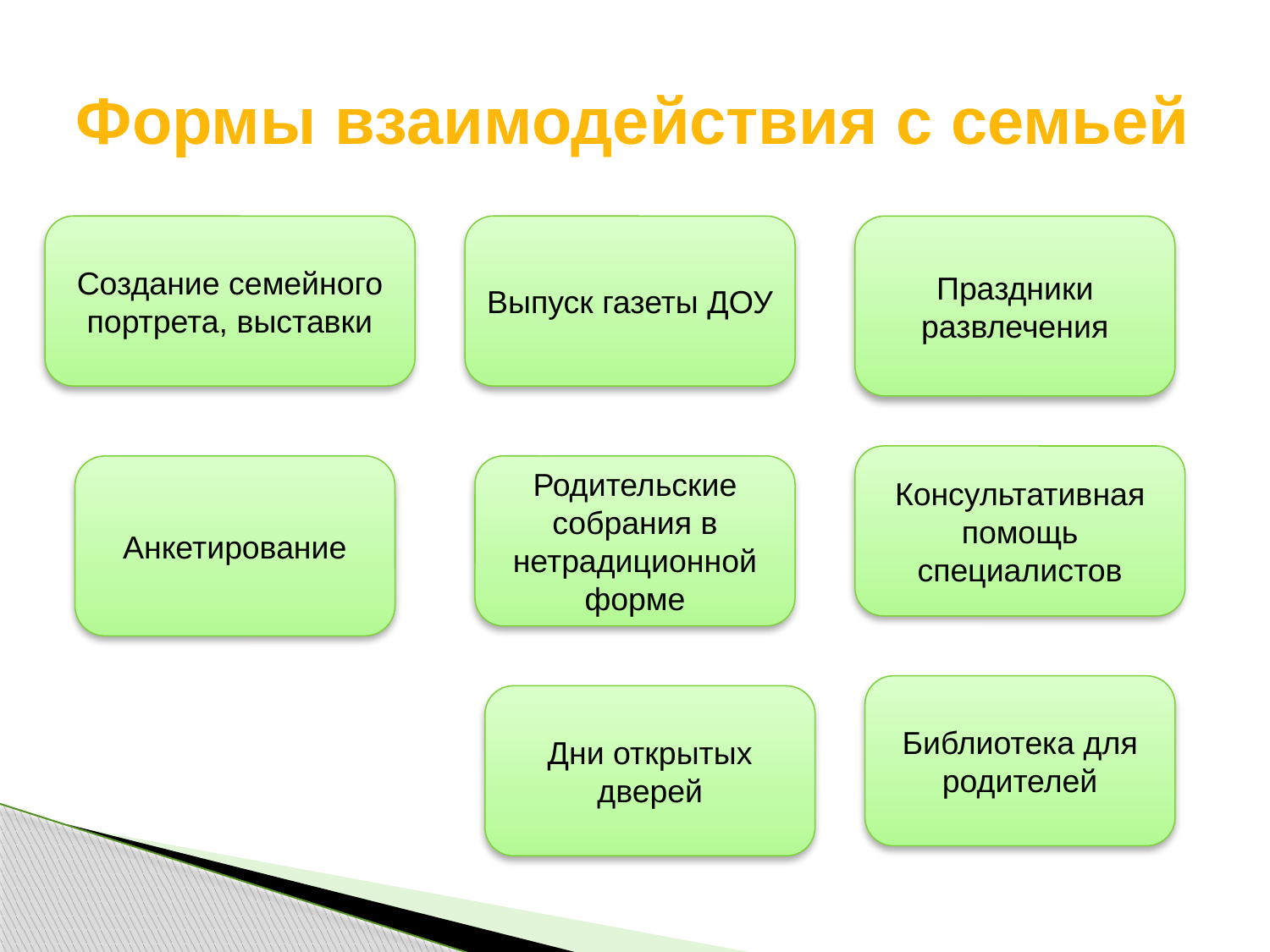

# Формы взаимодействия с семьей
Создание семейного портрета, выставки
Выпуск газеты ДОУ
Праздники развлечения
Консультативная помощь специалистов
Анкетирование
Родительские собрания в нетрадиционной форме
Библиотека для родителей
Дни открытых
дверей